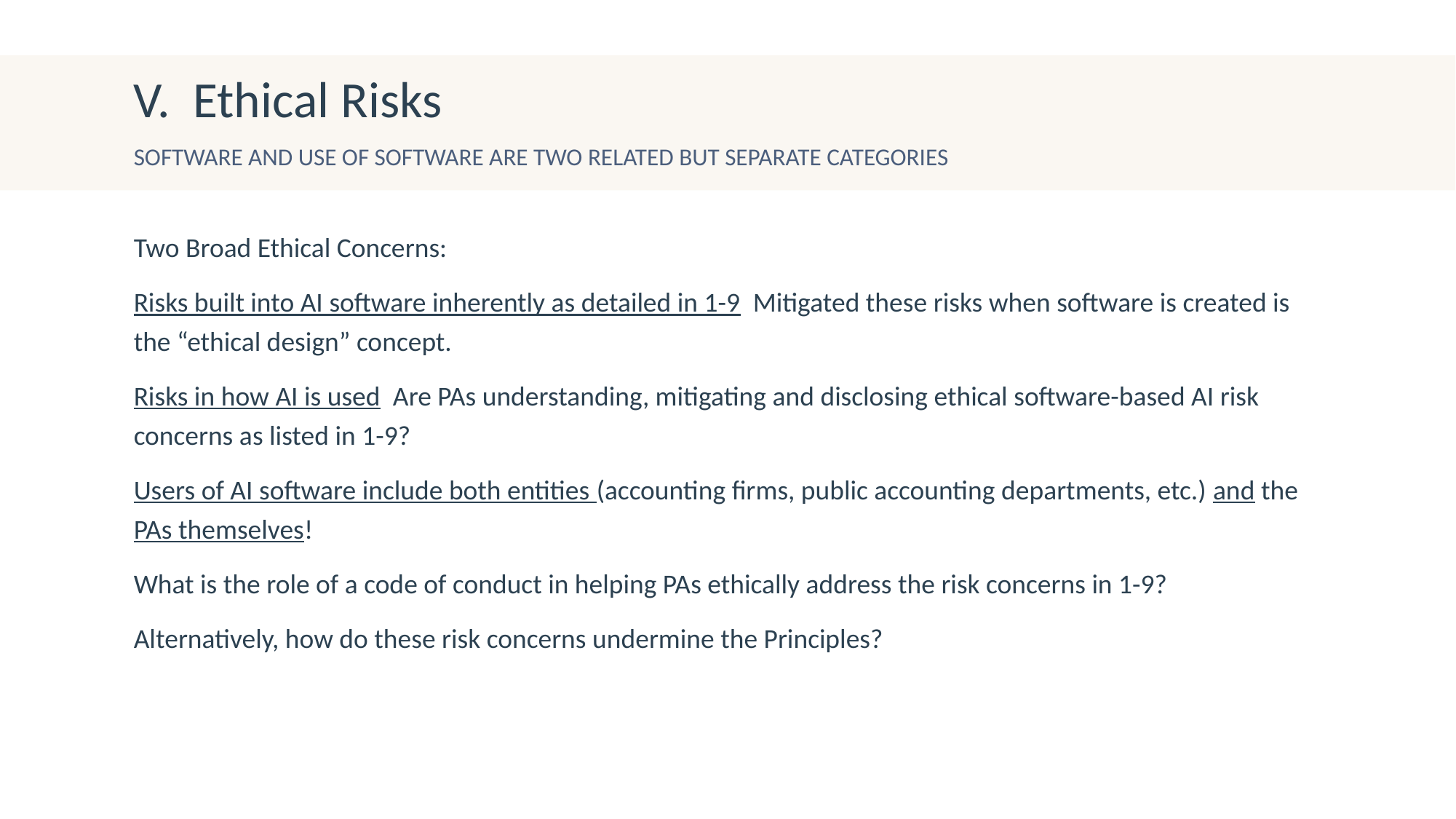

# V.  Ethical Risks
Software and Use of Software are two related but separate categories
Two Broad Ethical Concerns:
Risks built into AI software inherently as detailed in 1-9  Mitigated these risks when software is created is the “ethical design” concept.
Risks in how AI is used  Are PAs understanding, mitigating and disclosing ethical software-based AI risk concerns as listed in 1-9?
Users of AI software include both entities (accounting firms, public accounting departments, etc.) and the PAs themselves!
What is the role of a code of conduct in helping PAs ethically address the risk concerns in 1-9?
Alternatively, how do these risk concerns undermine the Principles?